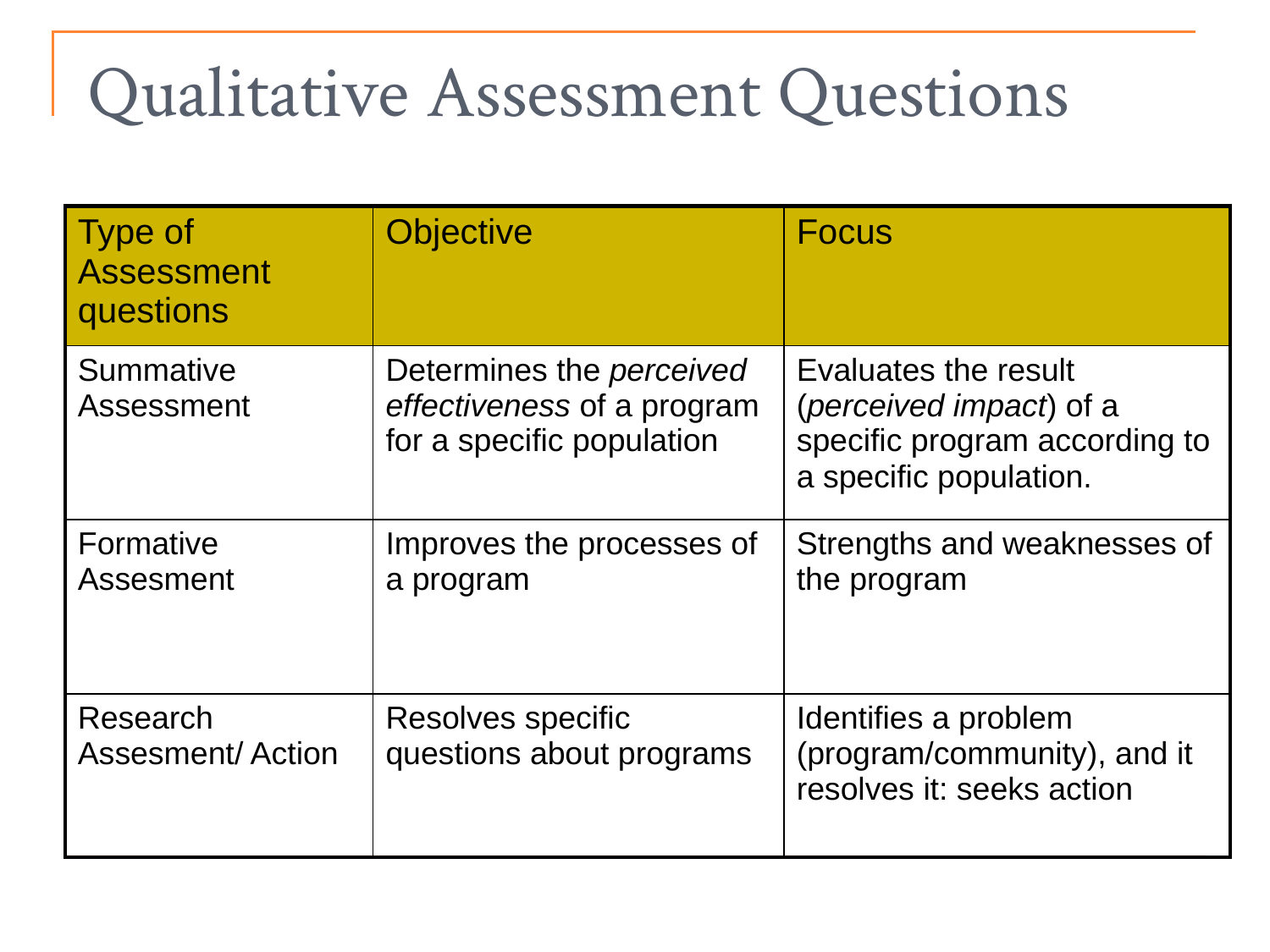

Qualitative Assessment Questions
| Type of Assessment questions | Objective | Focus |
| --- | --- | --- |
| Summative Assessment | Determines the perceived effectiveness of a program for a specific population | Evaluates the result (perceived impact) of a specific program according to a specific population. |
| Formative Assesment | Improves the processes of a program | Strengths and weaknesses of the program |
| Research Assesment/ Action | Resolves specific questions about programs | Identifies a problem (program/community), and it resolves it: seeks action |